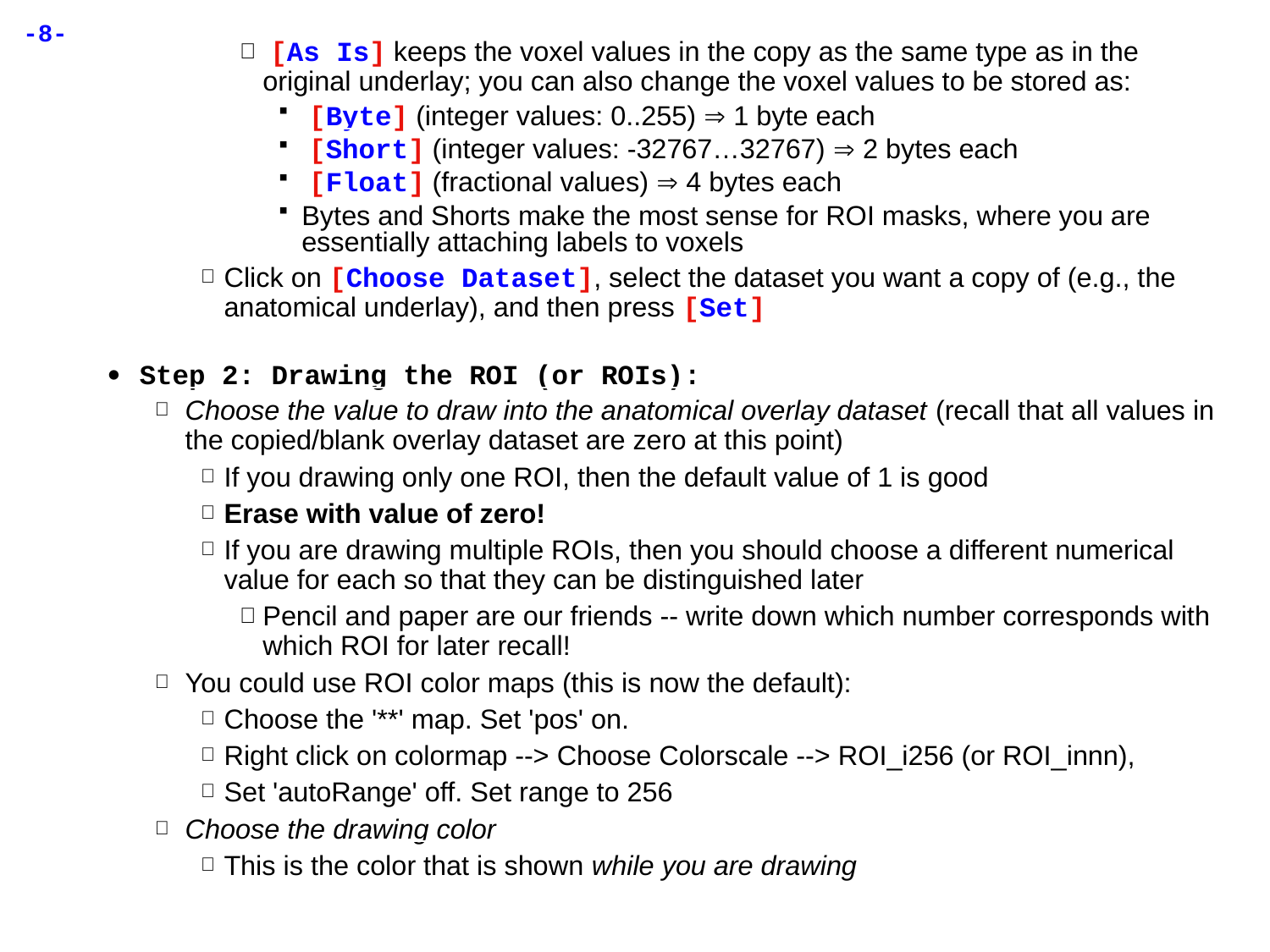

[As Is] keeps the voxel values in the copy as the same type as in the original underlay; you can also change the voxel values to be stored as:
 [Byte] (integer values: 0..255) ⇒ 1 byte each
 [Short] (integer values: -32767…32767) ⇒ 2 bytes each
 [Float] (fractional values) ⇒ 4 bytes each
Bytes and Shorts make the most sense for ROI masks, where you are essentially attaching labels to voxels
Click on [Choose Dataset], select the dataset you want a copy of (e.g., the anatomical underlay), and then press [Set]

Step 2: Drawing the ROI (or ROIs):
Choose the value to draw into the anatomical overlay dataset (recall that all values in the copied/blank overlay dataset are zero at this point)
If you drawing only one ROI, then the default value of 1 is good
Erase with value of zero!
If you are drawing multiple ROIs, then you should choose a different numerical value for each so that they can be distinguished later
Pencil and paper are our friends -- write down which number corresponds with which ROI for later recall!
You could use ROI color maps (this is now the default):
Choose the '**' map. Set 'pos' on.
Right click on colormap --> Choose Colorscale --> ROI_i256 (or ROI_innn),
Set 'autoRange' off. Set range to 256
Choose the drawing color
This is the color that is shown while you are drawing